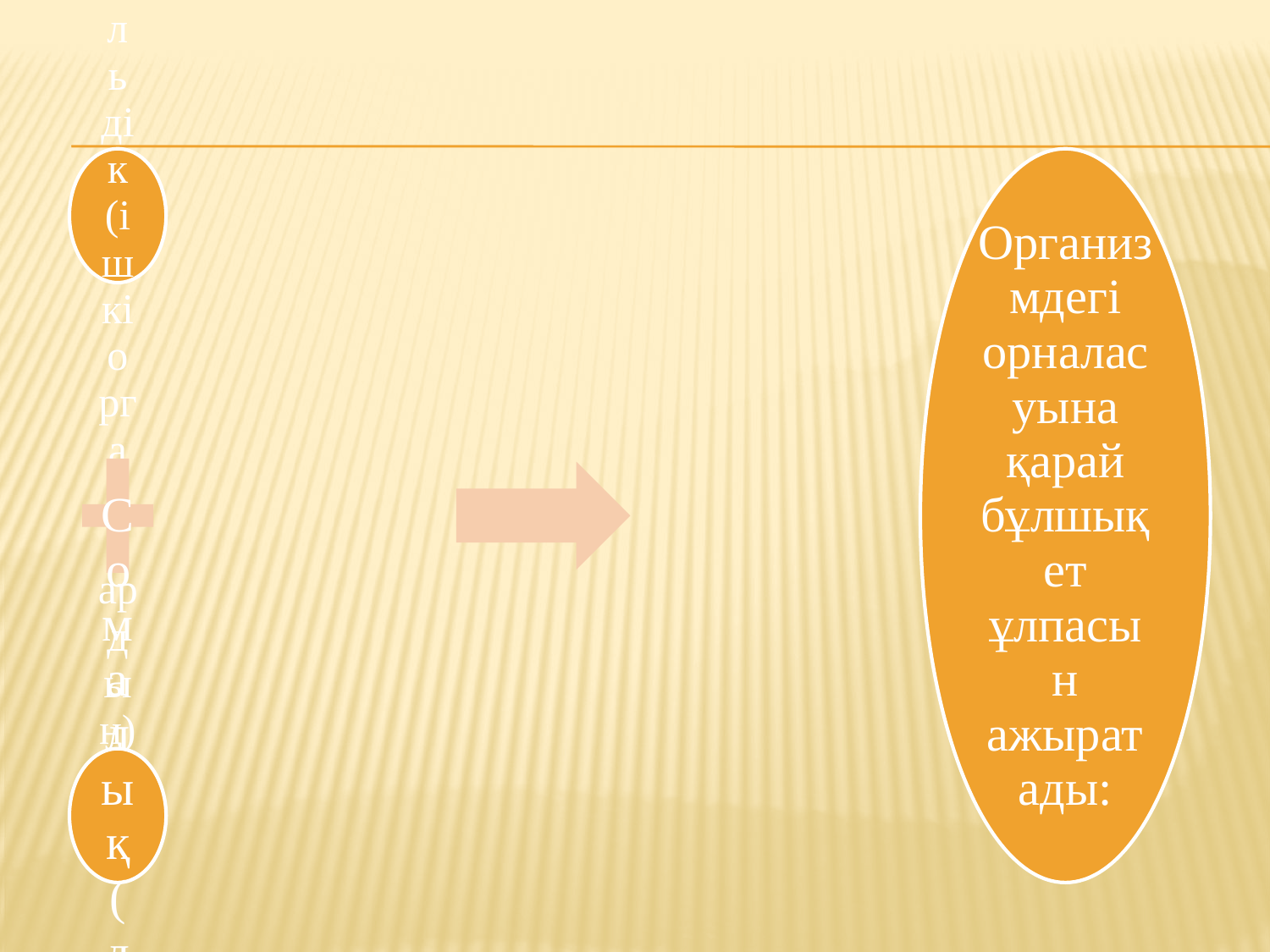

Организмдегі орналасуына қарай бұлшық ет ұлпасын ажыратады: